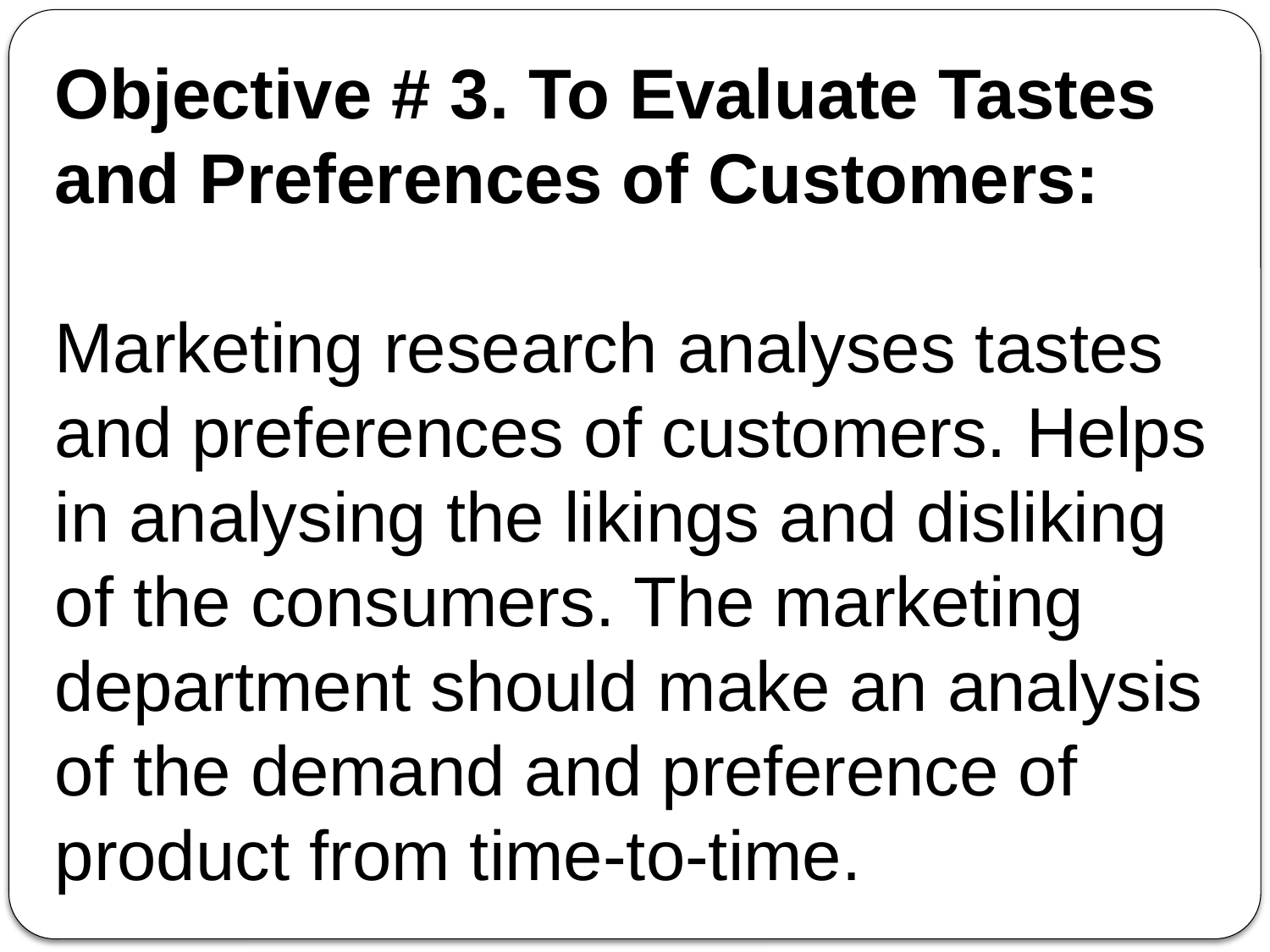

Objective # 3. To Evaluate Tastes and Preferences of Customers:

Marketing research analyses tastes and preferences of customers. Helps in analysing the likings and disliking of the consumers. The marketing department should make an analysis of the demand and preference of product from time-to-time.